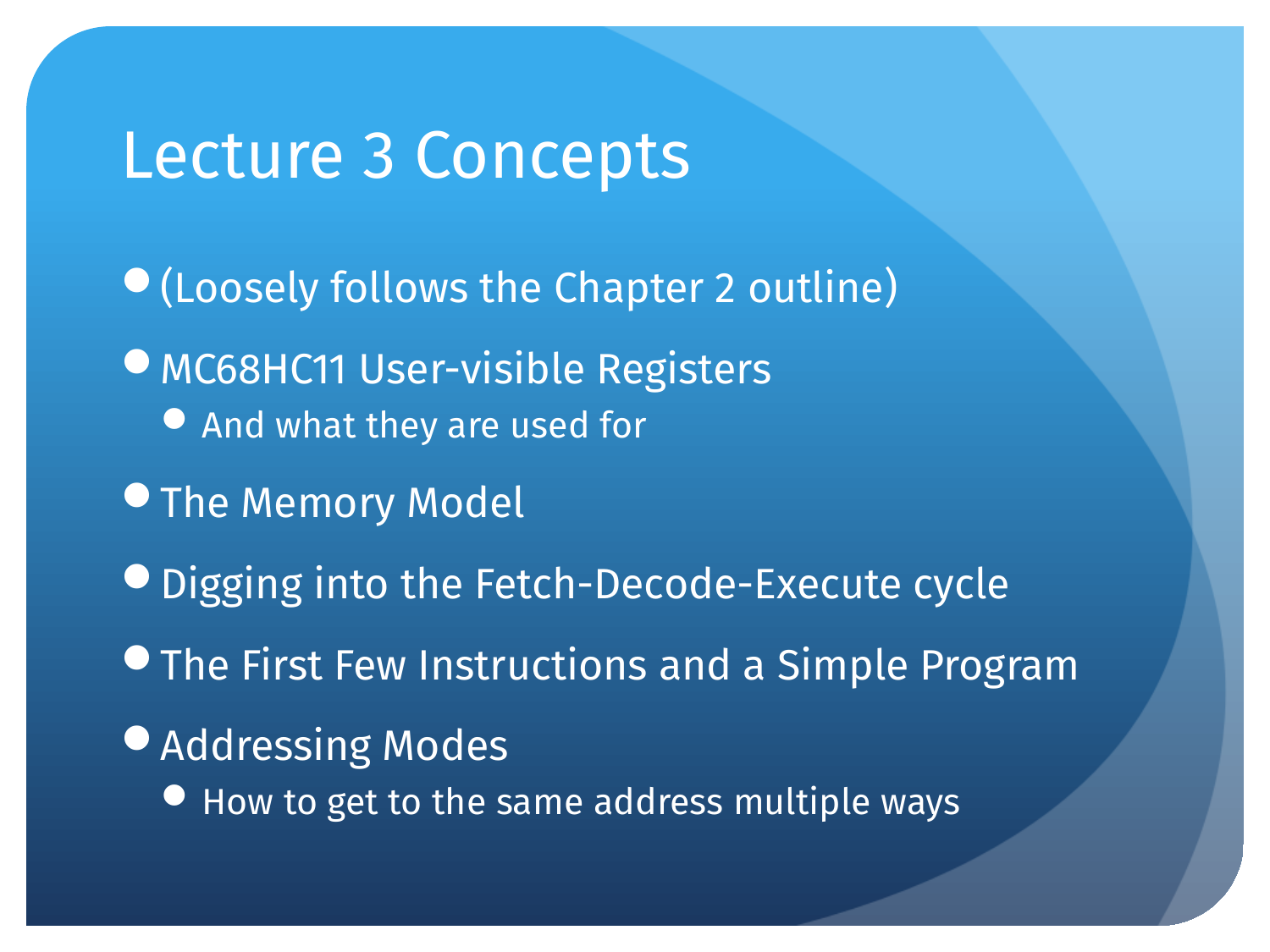

# Lecture 3 Concepts
(Loosely follows the Chapter 2 outline)
MC68HC11 User-visible Registers
And what they are used for
The Memory Model
Digging into the Fetch-Decode-Execute cycle
The First Few Instructions and a Simple Program
Addressing Modes
How to get to the same address multiple ways